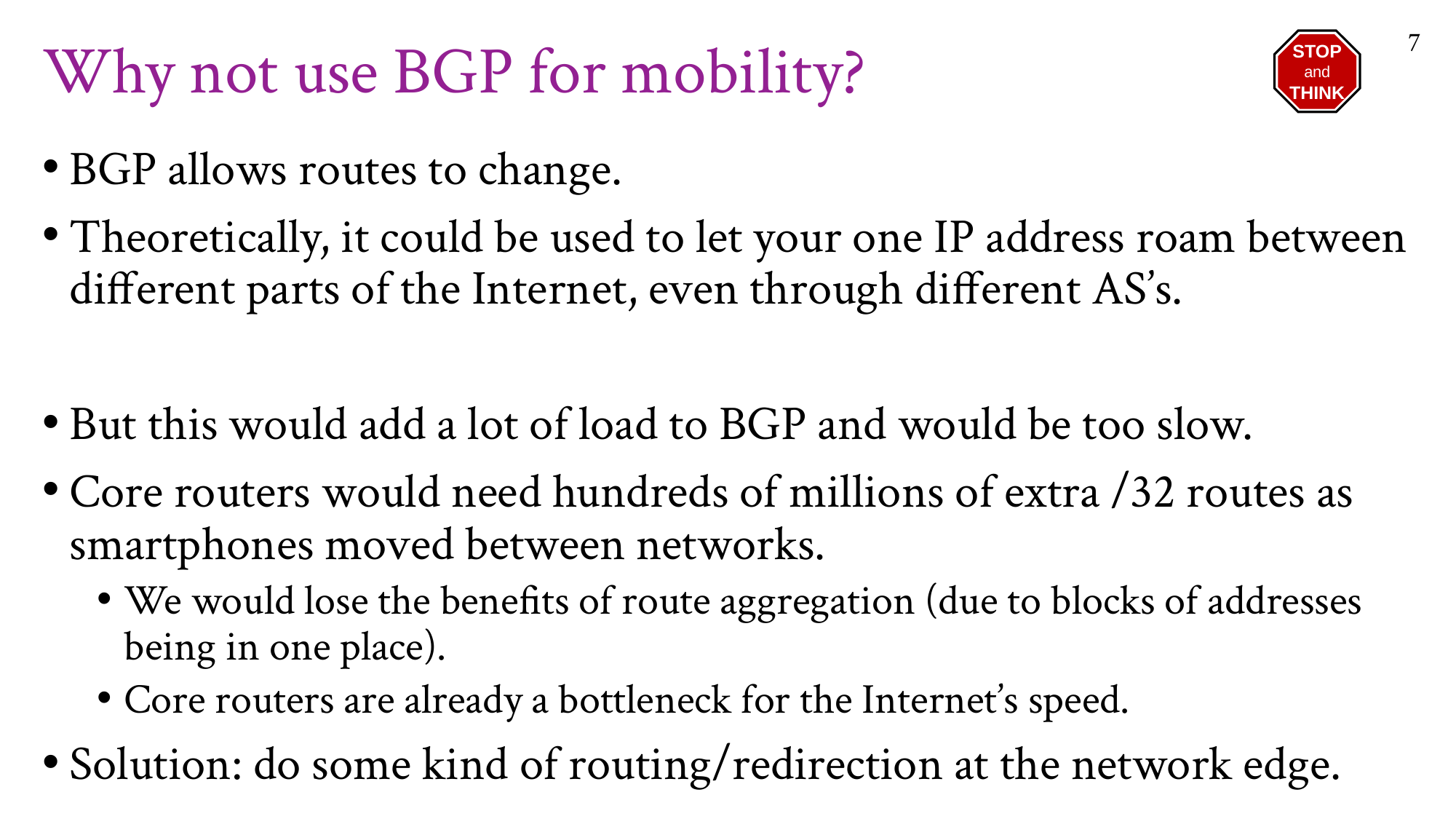

# Why not use BGP for mobility?

STOP
and
THINK

BGP allows routes to change.
Theoretically, it could be used to let your one IP address roam between different parts of the Internet, even through different AS’s.

But this would add a lot of load to BGP and would be too slow.
Core routers would need hundreds of millions of extra /32 routes as smartphones moved between networks.
We would lose the benefits of route aggregation (due to blocks of addresses being in one place).
Core routers are already a bottleneck for the Internet’s speed.
Solution: do some kind of routing/redirection at the network edge.